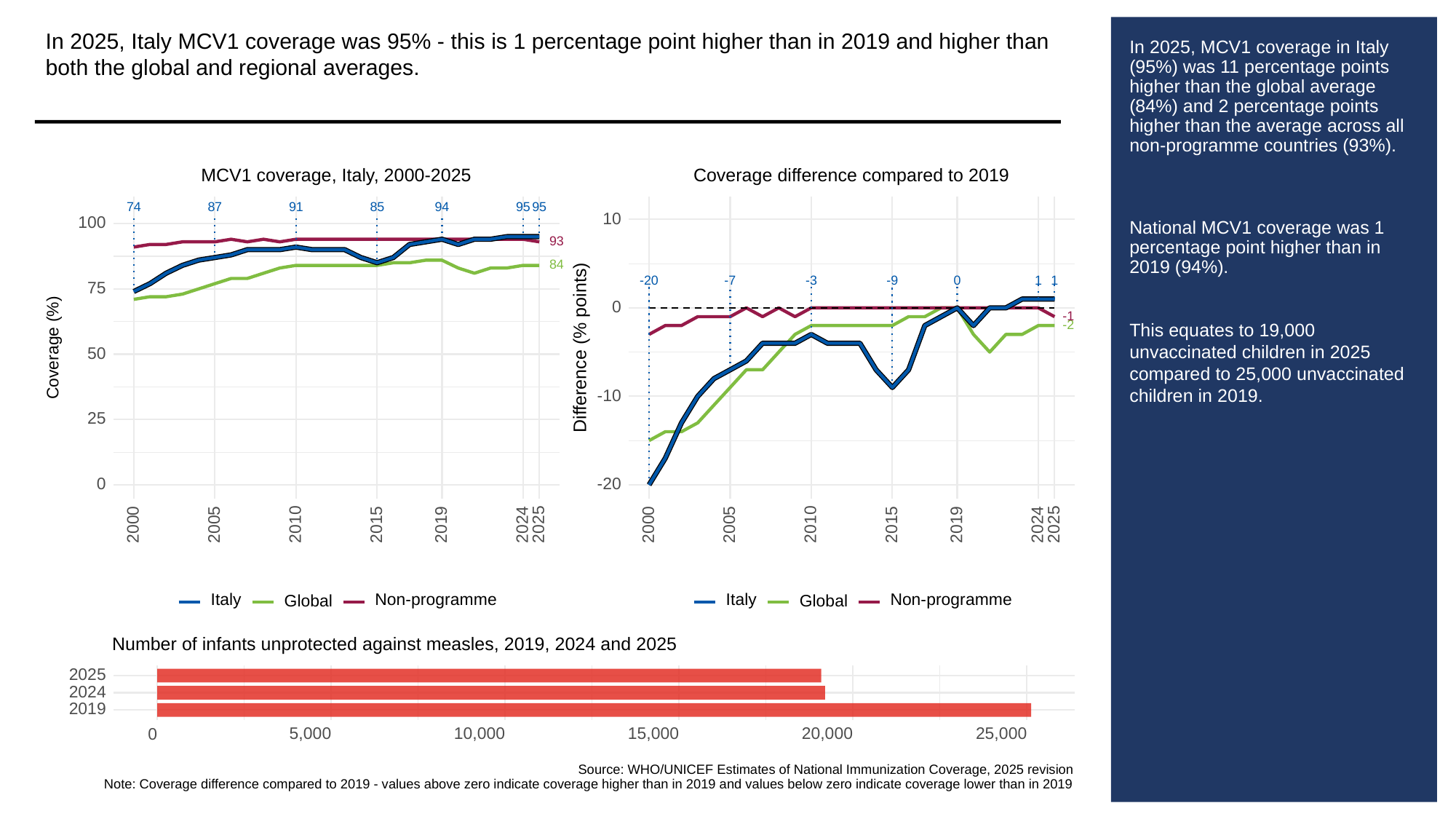

In 2025, Italy MCV1 coverage was 95% - this is 1 percentage point higher than in 2019 and higher than both the global and regional averages.
# In 2025, MCV1 coverage in Italy (95%) was 11 percentage points higher than the global average (84%) and 2 percentage points higher than the average across all non-programme countries (93%).

National MCV1 coverage was 1 percentage point higher than in 2019 (94%).

This equates to 19,000 unvaccinated children in 2025 compared to 25,000 unvaccinated children in 2019.

MCV1 coverage, Italy, 2000-2025
Coverage difference compared to 2019

87
91
85
94
95
95
74
10
100

93

84

-3
-20
-9
0
1
1
-7
75

0

-1
-2

Difference (% points)
Coverage (%)
50

-10

25

0
-20

2000
2005
2010
2015
2019
2024
2025
2000
2005
2010
2015
2019
2024
2025
Italy
Non-programme
Italy
Non-programme
Global
Global

Number of infants unprotected against measles, 2019, 2024 and 2025

2025

2024

2019

5,000
10,000
15,000
20,000
25,000
0
Source: WHO/UNICEF Estimates of National Immunization Coverage, 2025 revision
Note: Coverage difference compared to 2019 - values above zero indicate coverage higher than in 2019 and values below zero indicate coverage lower than in 2019